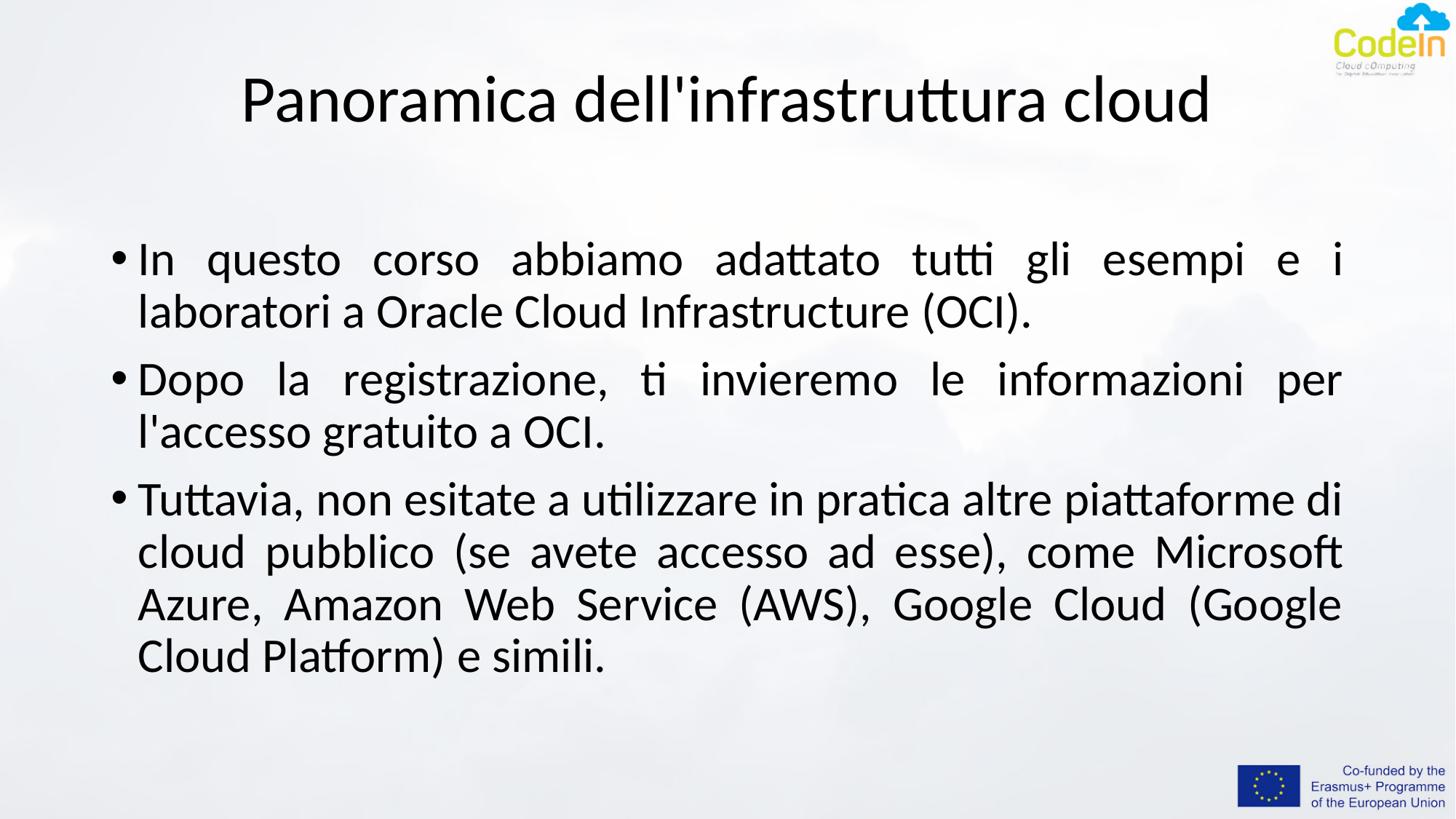

# Panoramica dell'infrastruttura cloud

In questo corso abbiamo adattato tutti gli esempi e i laboratori a Oracle Cloud Infrastructure (OCI).
Dopo la registrazione, ti invieremo le informazioni per l'accesso gratuito a OCI.
Tuttavia, non esitate a utilizzare in pratica altre piattaforme di cloud pubblico (se avete accesso ad esse), come Microsoft Azure, Amazon Web Service (AWS), Google Cloud (Google Cloud Platform) e simili.